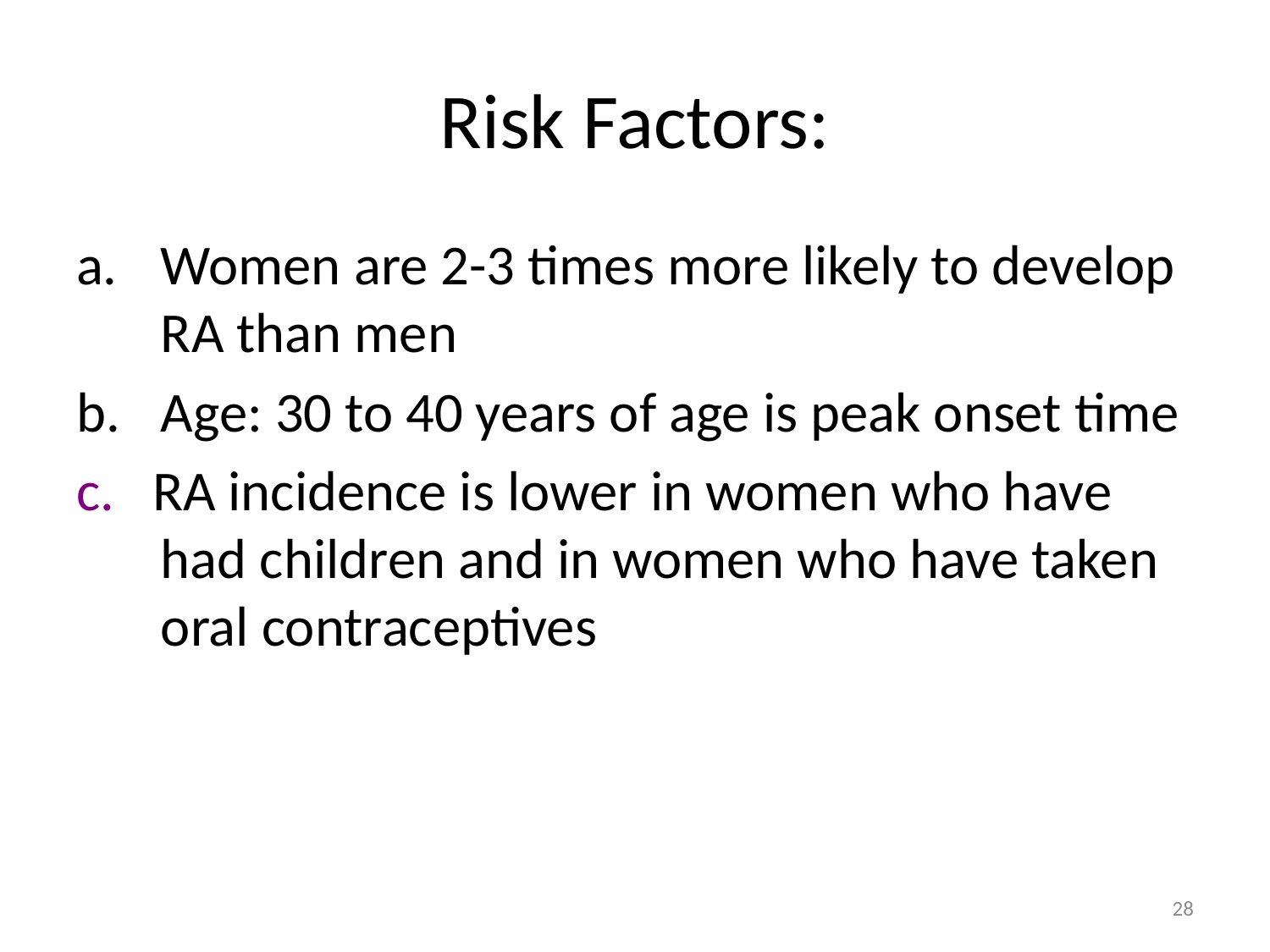

# Risk Factors:
Women are 2-3 times more likely to develop RA than men
Age: 30 to 40 years of age is peak onset time
c.   RA incidence is lower in women who have had children and in women who have taken oral contraceptives
28